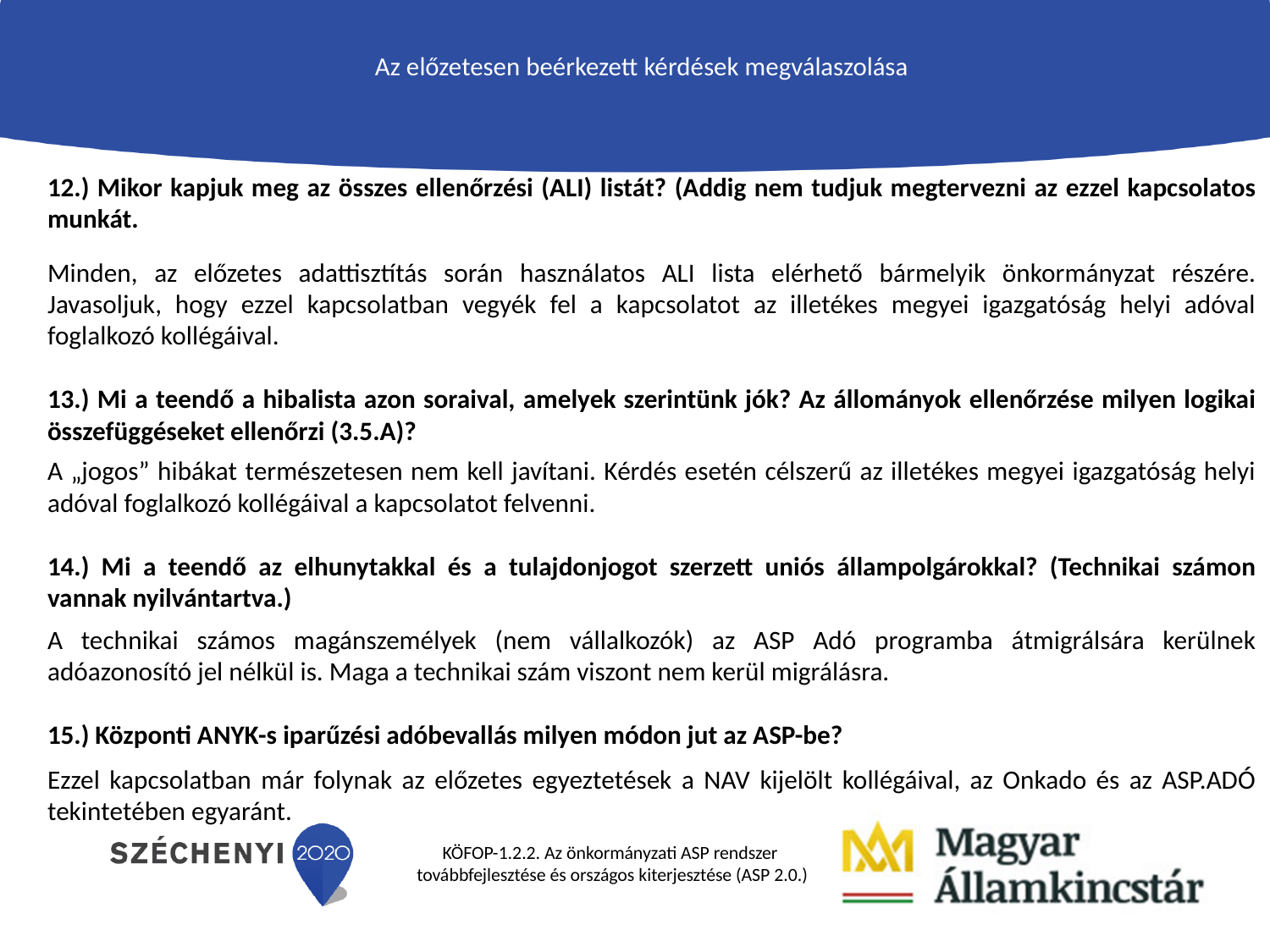

# Az előzetesen beérkezett kérdések megválaszolása
12.) Mikor kapjuk meg az összes ellenőrzési (ALI) listát? (Addig nem tudjuk megtervezni az ezzel kapcsolatos munkát.

Minden, az előzetes adattisztítás során használatos ALI lista elérhető bármelyik önkormányzat részére. Javasoljuk, hogy ezzel kapcsolatban vegyék fel a kapcsolatot az illetékes megyei igazgatóság helyi adóval foglalkozó kollégáival.

13.) Mi a teendő a hibalista azon soraival, amelyek szerintünk jók? Az állományok ellenőrzése milyen logikai összefüggéseket ellenőrzi (3.5.A)?

A „jogos” hibákat természetesen nem kell javítani. Kérdés esetén célszerű az illetékes megyei igazgatóság helyi adóval foglalkozó kollégáival a kapcsolatot felvenni.

14.) Mi a teendő az elhunytakkal és a tulajdonjogot szerzett uniós állampolgárokkal? (Technikai számon vannak nyilvántartva.)

A technikai számos magánszemélyek (nem vállalkozók) az ASP Adó programba átmigrálsára kerülnek adóazonosító jel nélkül is. Maga a technikai szám viszont nem kerül migrálásra.

15.) Központi ANYK-s iparűzési adóbevallás milyen módon jut az ASP-be?

Ezzel kapcsolatban már folynak az előzetes egyeztetések a NAV kijelölt kollégáival, az Onkado és az ASP.ADÓ tekintetében egyaránt.